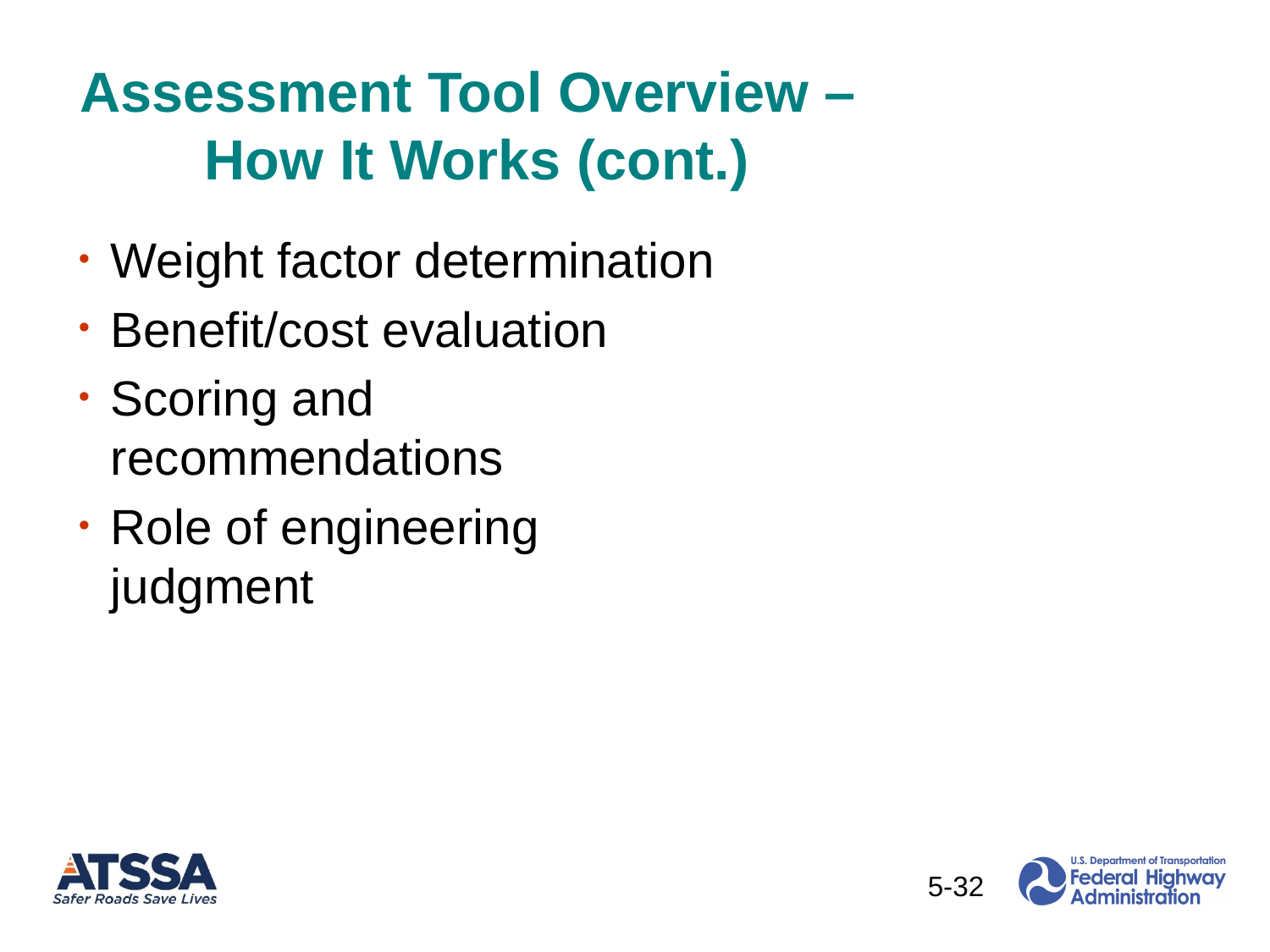

# Assessment Tool Overview –            How It Works (cont.)
Weight factor determination
Benefit/cost evaluation
Scoring and recommendations
Role of engineering judgment